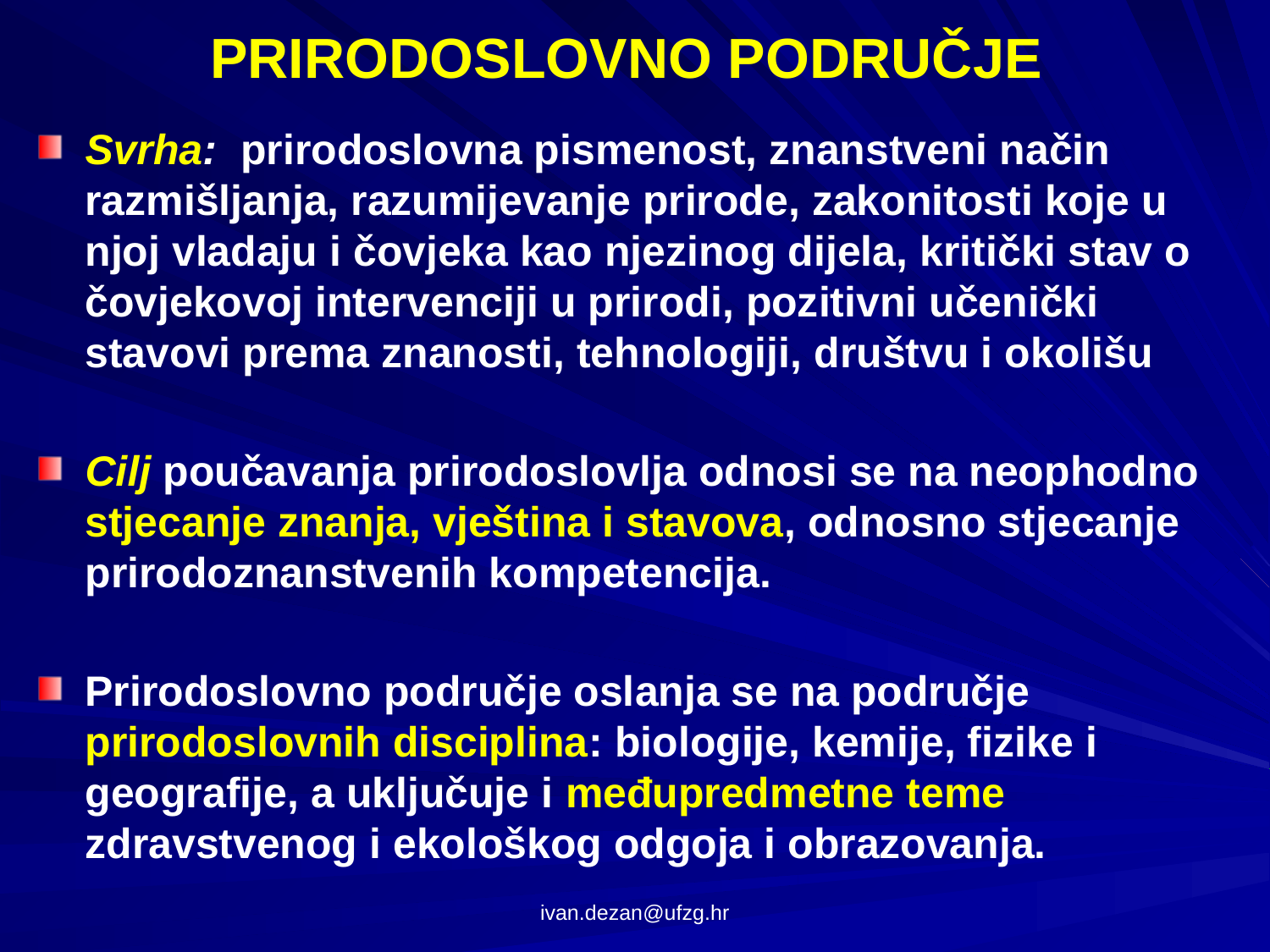

# PRIRODOSLOVNO PODRUČJE
Svrha:  prirodoslovna pismenost, znanstveni način razmišljanja, razumijevanje prirode, zakonitosti koje u njoj vladaju i čovjeka kao njezinog dijela, kritički stav o čovjekovoj intervenciji u prirodi, pozitivni učenički stavovi prema znanosti, tehnologiji, društvu i okolišu

Cilj poučavanja prirodoslovlja odnosi se na neophodno stjecanje znanja, vještina i stavova, odnosno stjecanje prirodoznanstvenih kompetencija.

Prirodoslovno područje oslanja se na područje prirodoslovnih disciplina: biologije, kemije, fizike i geografije, a uključuje i međupredmetne teme zdravstvenog i ekološkog odgoja i obrazovanja.
ivan.dezan@ufzg.hr